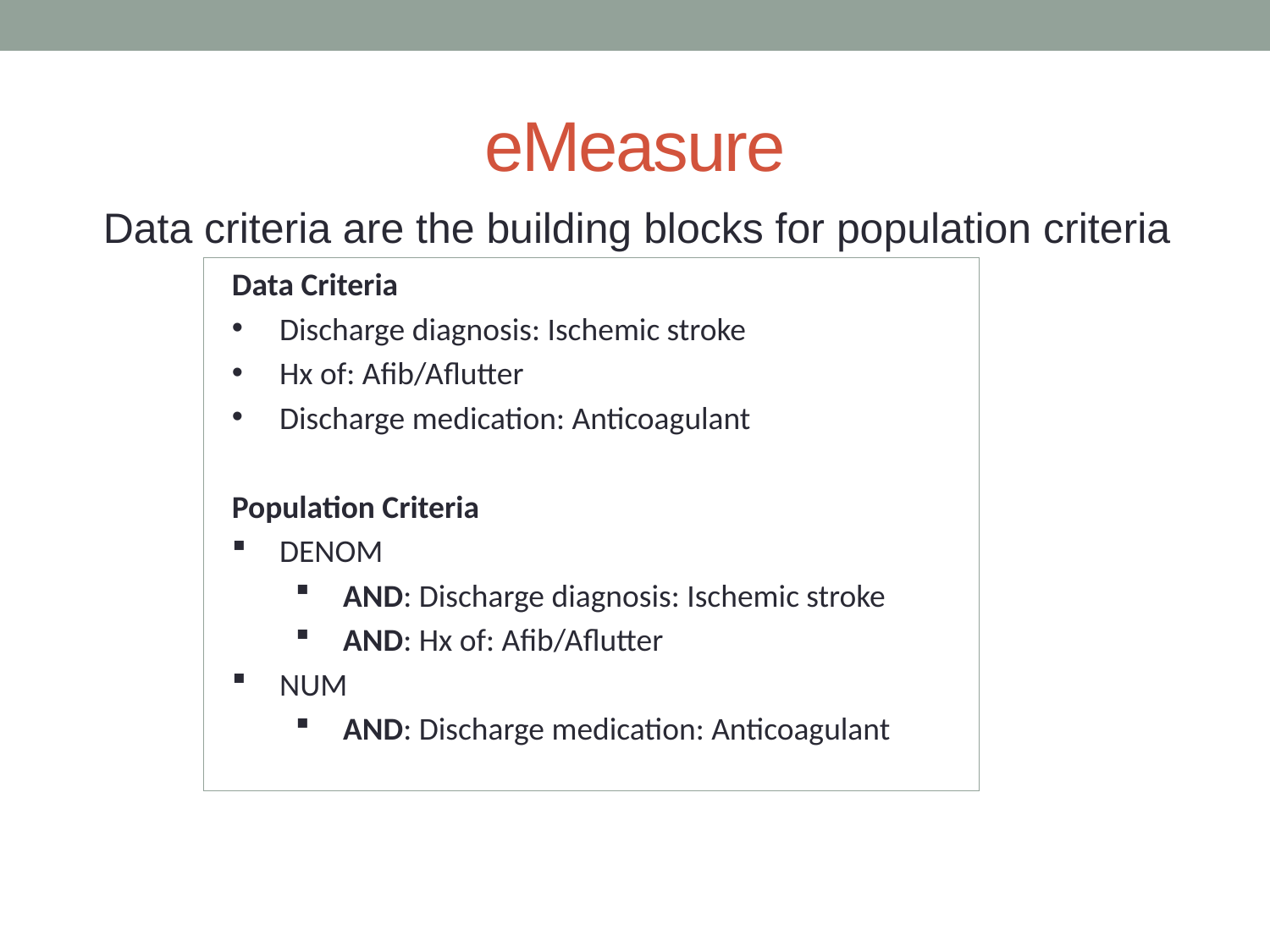

# eMeasure
Data criteria are the building blocks for population criteria
Data Criteria
Discharge diagnosis: Ischemic stroke
Hx of: Afib/Aflutter
Discharge medication: Anticoagulant

Population Criteria
DENOM
AND: Discharge diagnosis: Ischemic stroke
AND: Hx of: Afib/Aflutter
NUM
AND: Discharge medication: Anticoagulant